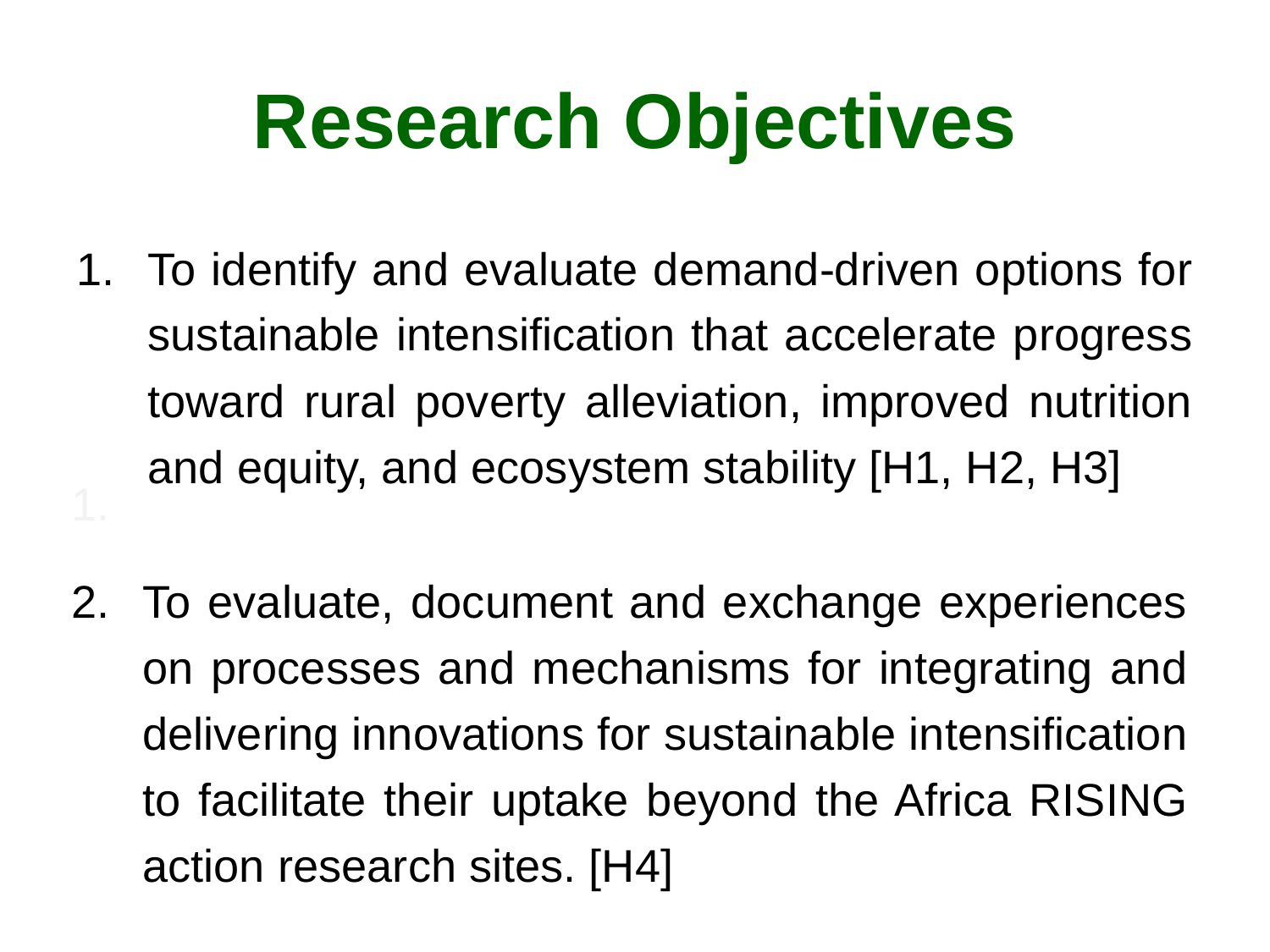

# Research Objectives
To identify and evaluate demand-driven options for sustainable intensification that accelerate progress toward rural poverty alleviation, improved nutrition and equity, and ecosystem stability [H1, H2, H3]

To evaluate, document and exchange experiences on processes and mechanisms for integrating and delivering innovations for sustainable intensification to facilitate their uptake beyond the Africa RISING action research sites. [H4]